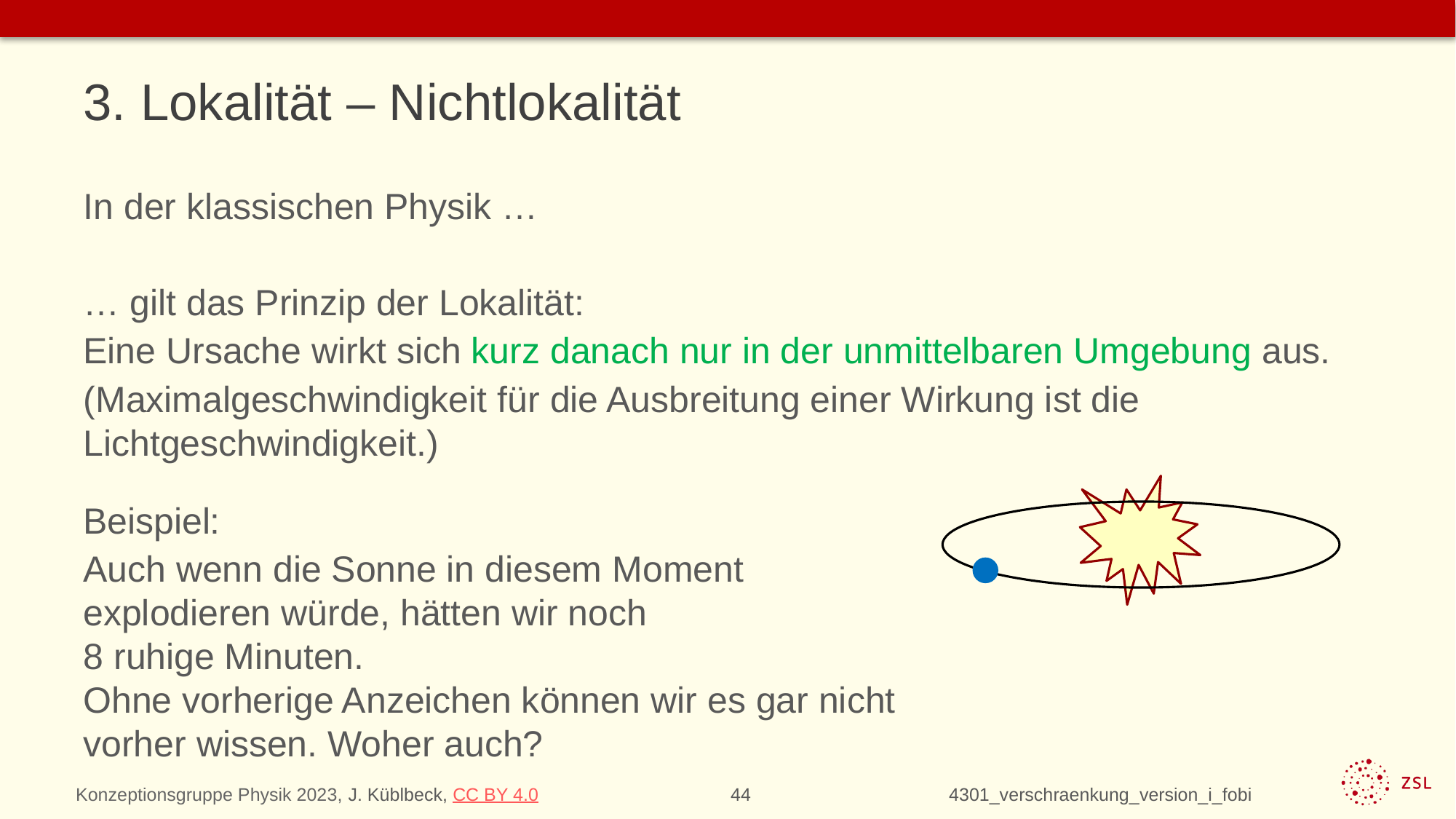

# 3. Lokalität – Nichtlokalität
In der klassischen Physik …

… gilt das Prinzip der Lokalität:
Eine Ursache wirkt sich kurz danach nur in der unmittelbaren Umgebung aus.
(Maximalgeschwindigkeit für die Ausbreitung einer Wirkung ist die Lichtgeschwindigkeit.)

Beispiel:
Auch wenn die Sonne in diesem Moment
explodieren würde, hätten wir noch
8 ruhige Minuten.
Ohne vorherige Anzeichen können wir es gar nicht
vorher wissen. Woher auch?